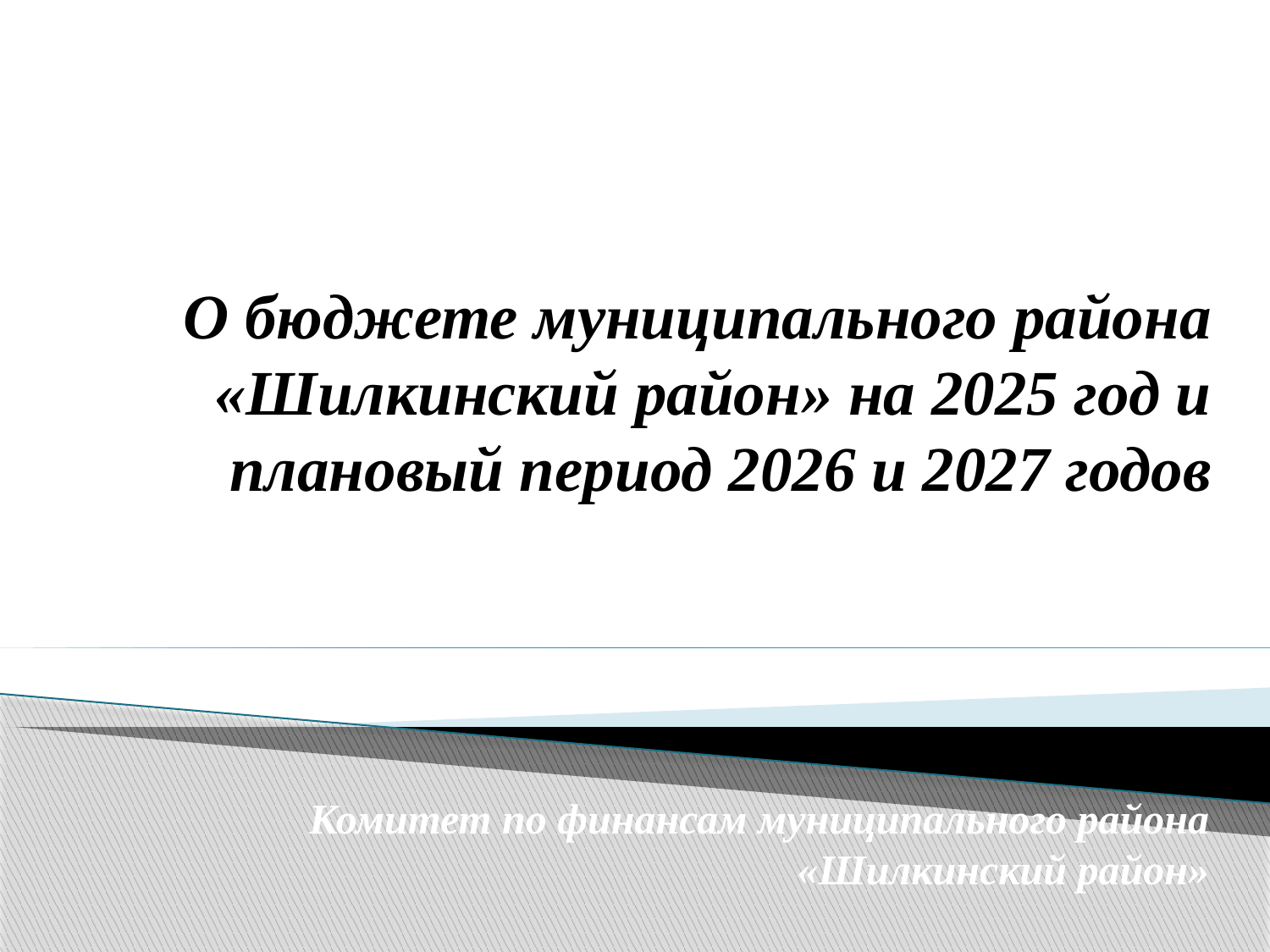

# О бюджете муниципального района «Шилкинский район» на 2025 год и плановый период 2026 и 2027 годов
Комитет по финансам муниципального района «Шилкинский район»